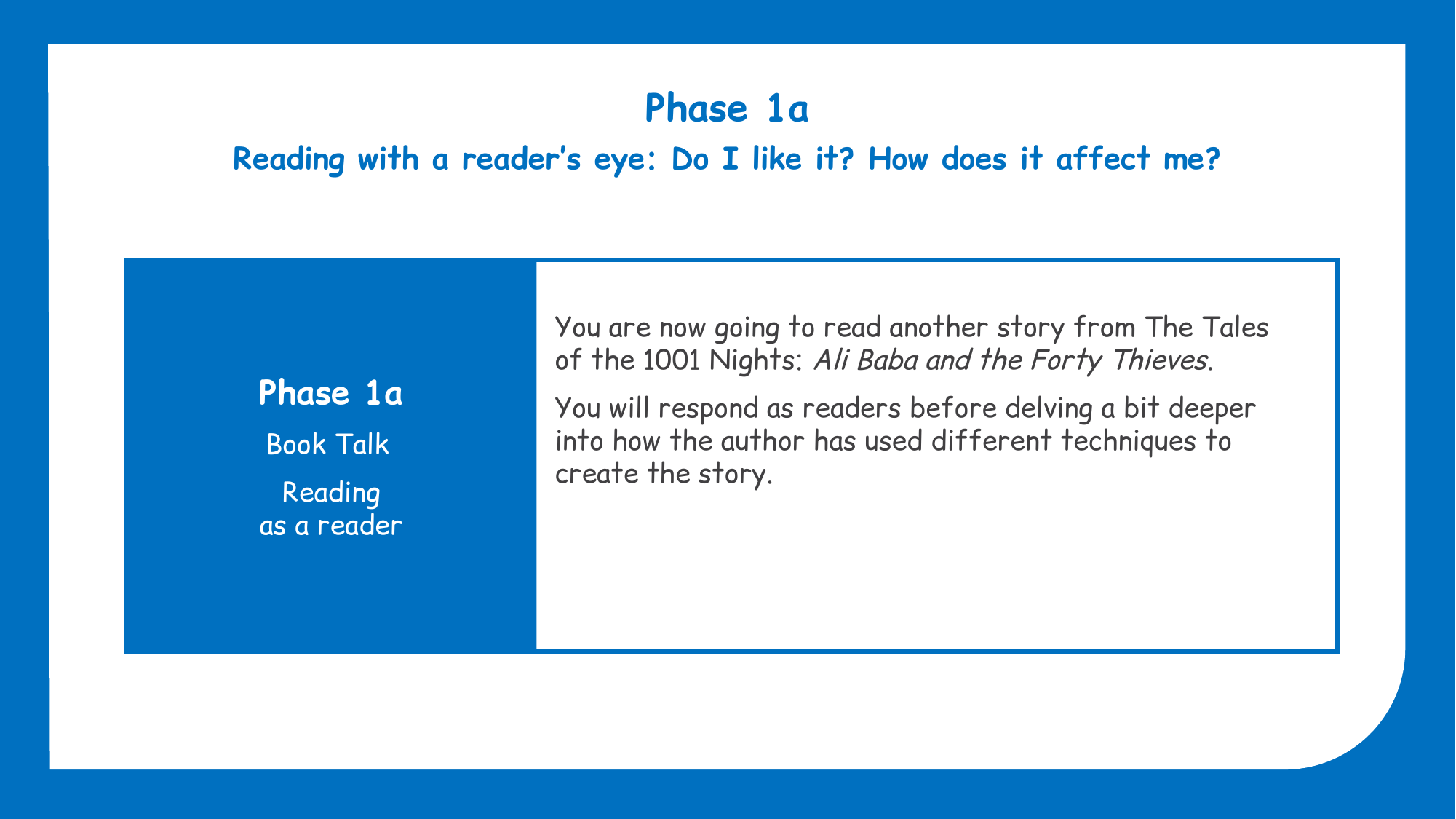

Phase 1a
Reading with a reader’s eye: Do I like it? How does it affect me?

Phase 1a
Book Talk
Reading
as a reader
You are now going to read another story from The Tales of the 1001 Nights: Ali Baba and the Forty Thieves.
You will respond as readers before delving a bit deeper into how the author has used different techniques to create the story.